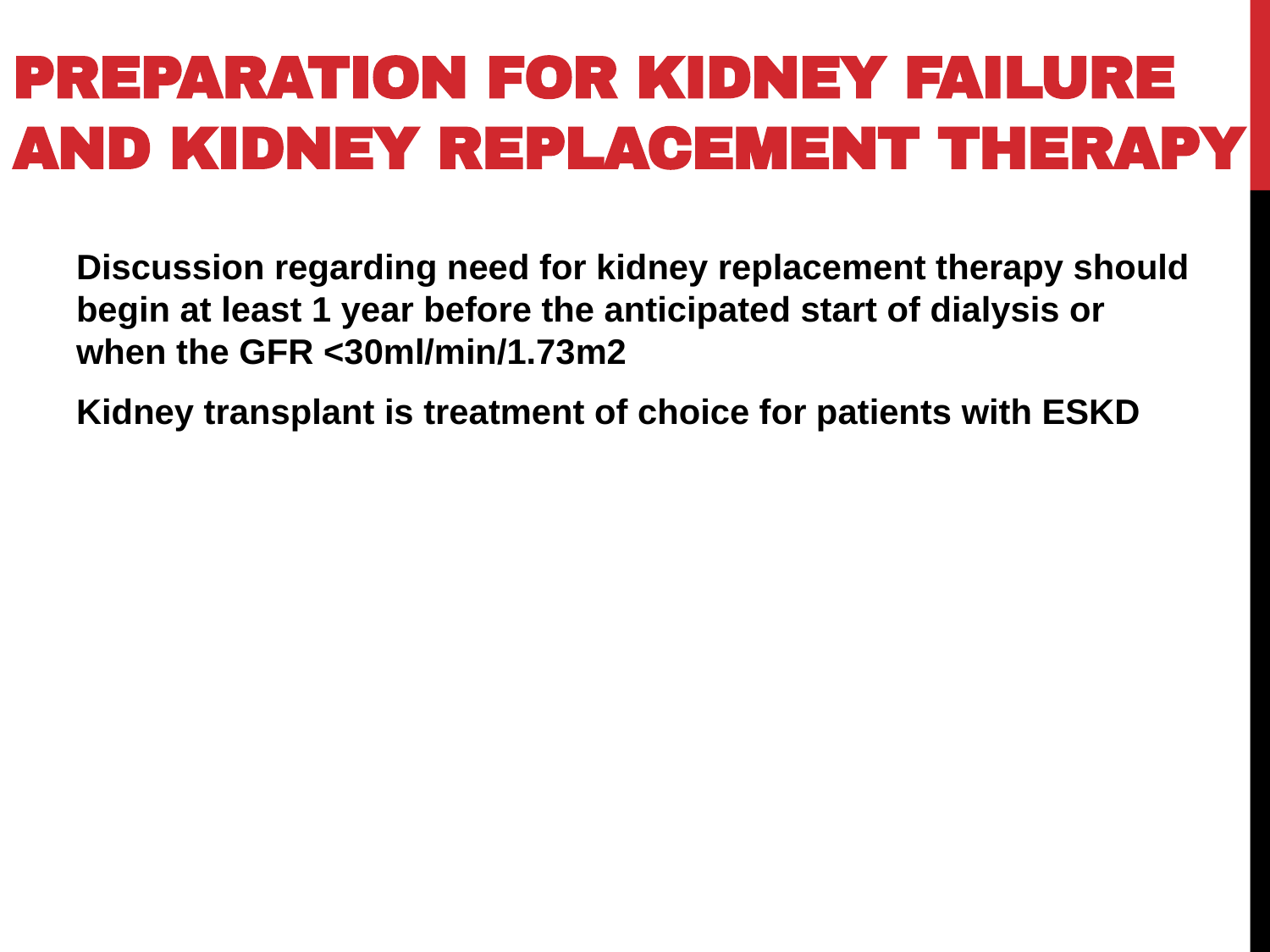

# Preparation for kidney failure and kidney replacement therapy
Discussion regarding need for kidney replacement therapy should begin at least 1 year before the anticipated start of dialysis or when the GFR <30ml/min/1.73m2
Kidney transplant is treatment of choice for patients with ESKD